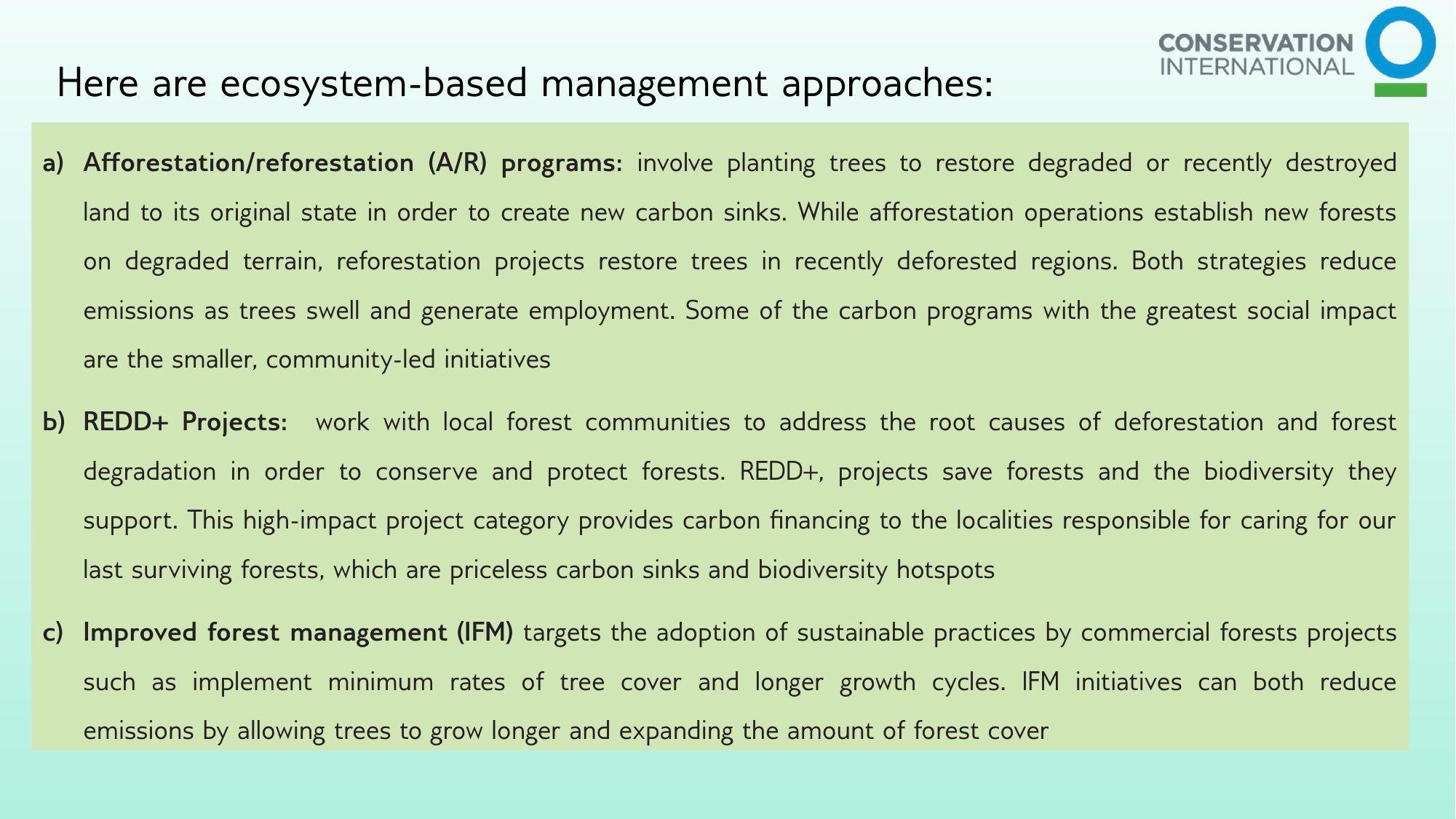

Here are ecosystem-based management approaches:
Afforestation/reforestation (A/R) programs: involve planting trees to restore degraded or recently destroyed land to its original state in order to create new carbon sinks. While afforestation operations establish new forests on degraded terrain, reforestation projects restore trees in recently deforested regions. Both strategies reduce emissions as trees swell and generate employment. Some of the carbon programs with the greatest social impact are the smaller, community-led initiatives
REDD+ Projects:  work with local forest communities to address the root causes of deforestation and forest degradation in order to conserve and protect forests. REDD+, projects save forests and the biodiversity they support. This high-impact project category provides carbon financing to the localities responsible for caring for our last surviving forests, which are priceless carbon sinks and biodiversity hotspots
Improved forest management (IFM) targets the adoption of sustainable practices by commercial forests projects such as implement minimum rates of tree cover and longer growth cycles. IFM initiatives can both reduce emissions by allowing trees to grow longer and expanding the amount of forest cover